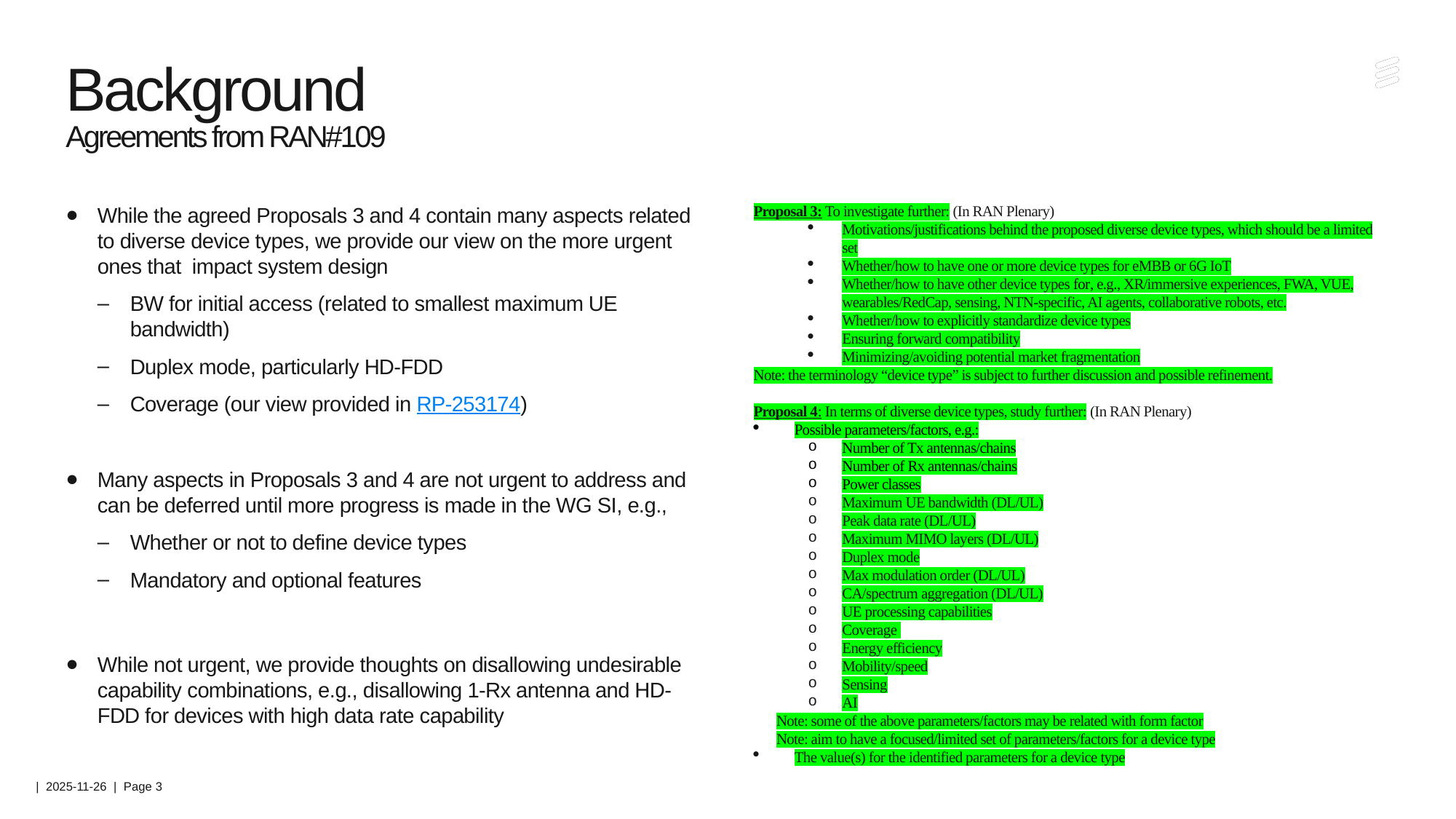

# Background Agreements from RAN#109
While the agreed Proposals 3 and 4 contain many aspects related to diverse device types, we provide our view on the more urgent ones that  impact system design
BW for initial access (related to smallest maximum UE bandwidth)
Duplex mode, particularly HD-FDD
Coverage (our view provided in RP-253174)

Many aspects in Proposals 3 and 4 are not urgent to address and can be deferred until more progress is made in the WG SI, e.g.,
Whether or not to define device types
Mandatory and optional features

While not urgent, we provide thoughts on disallowing undesirable capability combinations, e.g., disallowing 1-Rx antenna and HD-FDD for devices with high data rate capability

Proposal 3: To investigate further: (In RAN Plenary)
Motivations/justifications behind the proposed diverse device types, which should be a limited set
Whether/how to have one or more device types for eMBB or 6G IoT
Whether/how to have other device types for, e.g., XR/immersive experiences, FWA, VUE, wearables/RedCap, sensing, NTN-specific, AI agents, collaborative robots, etc.
Whether/how to explicitly standardize device types
Ensuring forward compatibility
Minimizing/avoiding potential market fragmentation
Note: the terminology “device type” is subject to further discussion and possible refinement.

Proposal 4: In terms of diverse device types, study further: (In RAN Plenary)
Possible parameters/factors, e.g.:
Number of Tx antennas/chains
Number of Rx antennas/chains
Power classes
Maximum UE bandwidth (DL/UL)
Peak data rate (DL/UL)
Maximum MIMO layers (DL/UL)
Duplex mode
Max modulation order (DL/UL)
CA/spectrum aggregation (DL/UL)
UE processing capabilities
Coverage
Energy efficiency
Mobility/speed
Sensing
AI
Note: some of the above parameters/factors may be related with form factor
Note: aim to have a focused/limited set of parameters/factors for a device type
The value(s) for the identified parameters for a device type